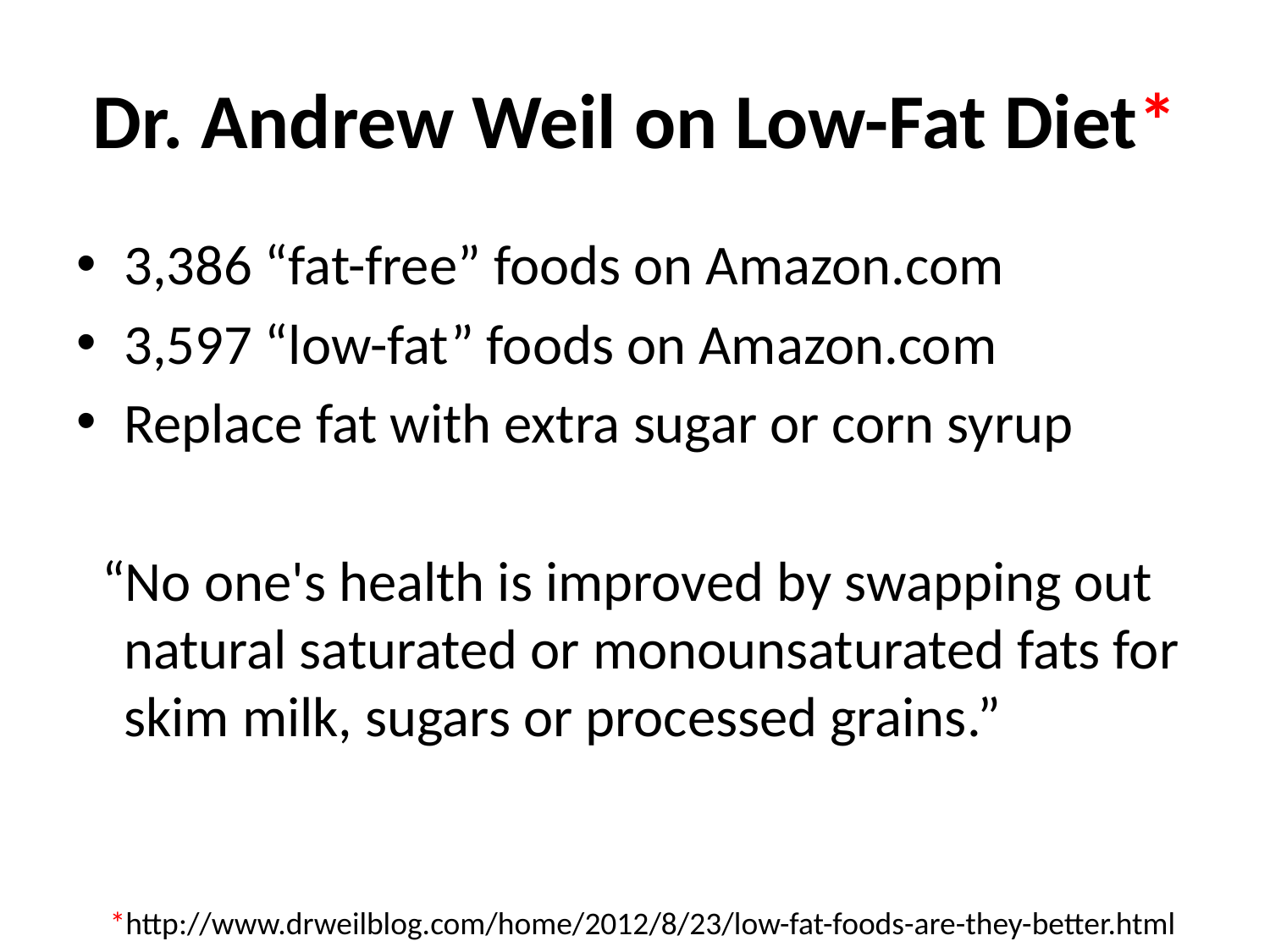

# Dr. Andrew Weil on Low-Fat Diet*
3,386 “fat-free” foods on Amazon.com
3,597 “low-fat” foods on Amazon.com
Replace fat with extra sugar or corn syrup

  “No one's health is improved by swapping out natural saturated or monounsaturated fats for skim milk, sugars or processed grains.”
*http://www.drweilblog.com/home/2012/8/23/low-fat-foods-are-they-better.html